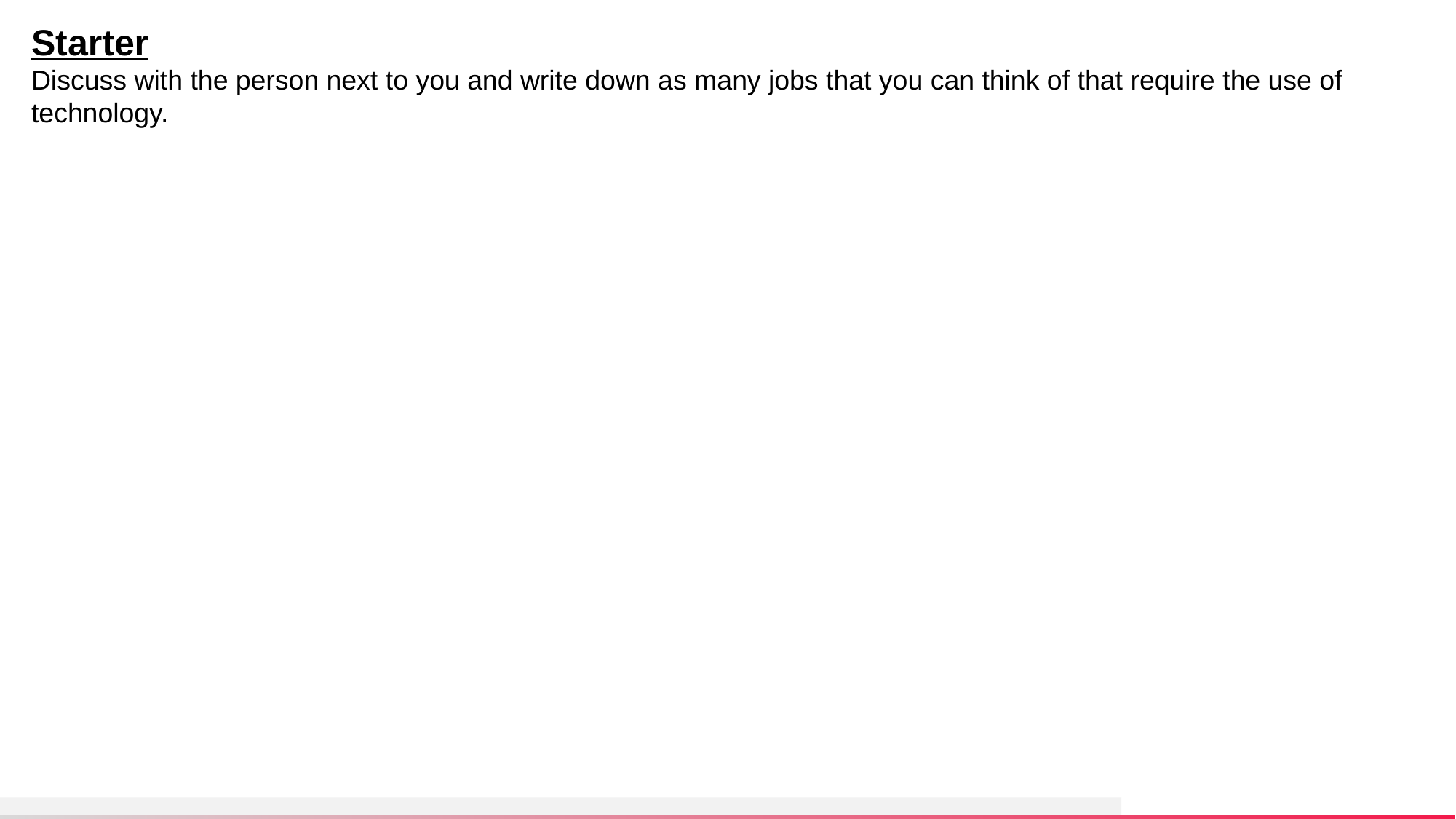

Starter
Discuss with the person next to you and write down as many jobs that you can think of that require the use of technology.